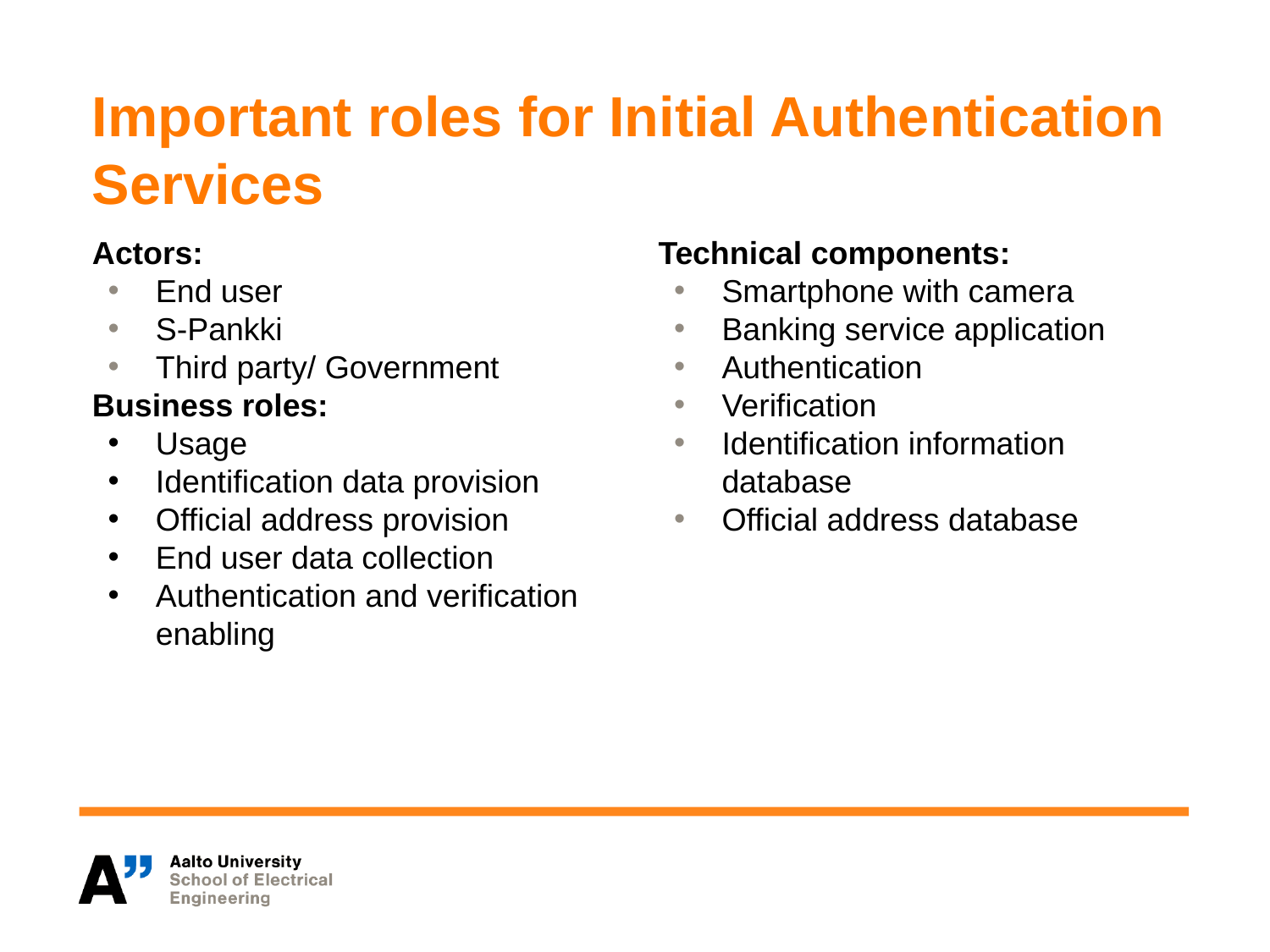

# Important roles for Initial Authentication Services
Actors:
End user
S-Pankki
Third party/ Government
Business roles:
Usage
Identification data provision
Official address provision
End user data collection
Authentication and verification enabling
Technical components:
Smartphone with camera
Banking service application
Authentication
Verification
Identification information database
Official address database